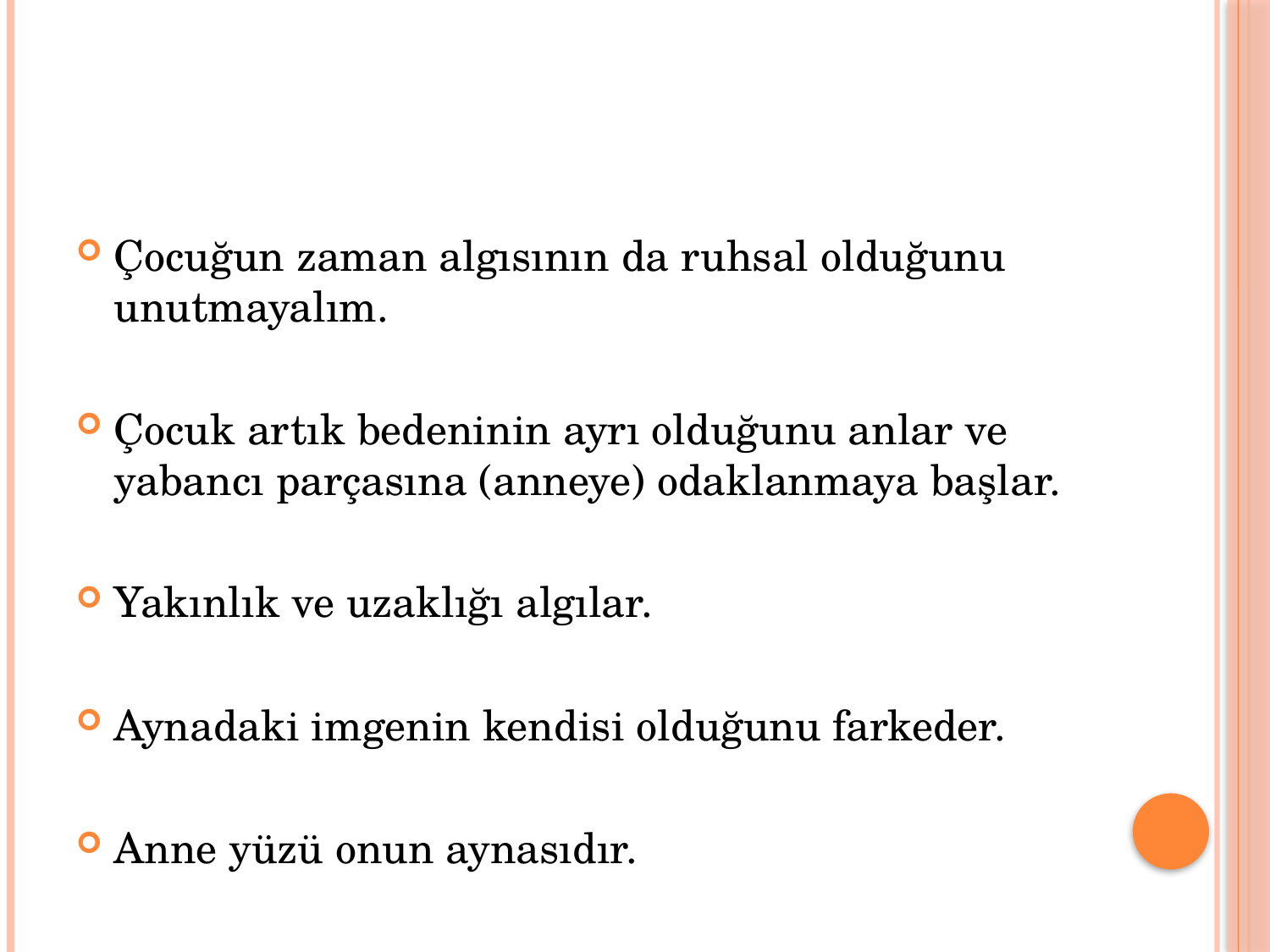

Çocuğun zaman algısının da ruhsal olduğunu unutmayalım.

Çocuk artık bedeninin ayrı olduğunu anlar ve yabancı parçasına (anneye) odaklanmaya başlar.

Yakınlık ve uzaklığı algılar.

Aynadaki imgenin kendisi olduğunu farkeder.

Anne yüzü onun aynasıdır.